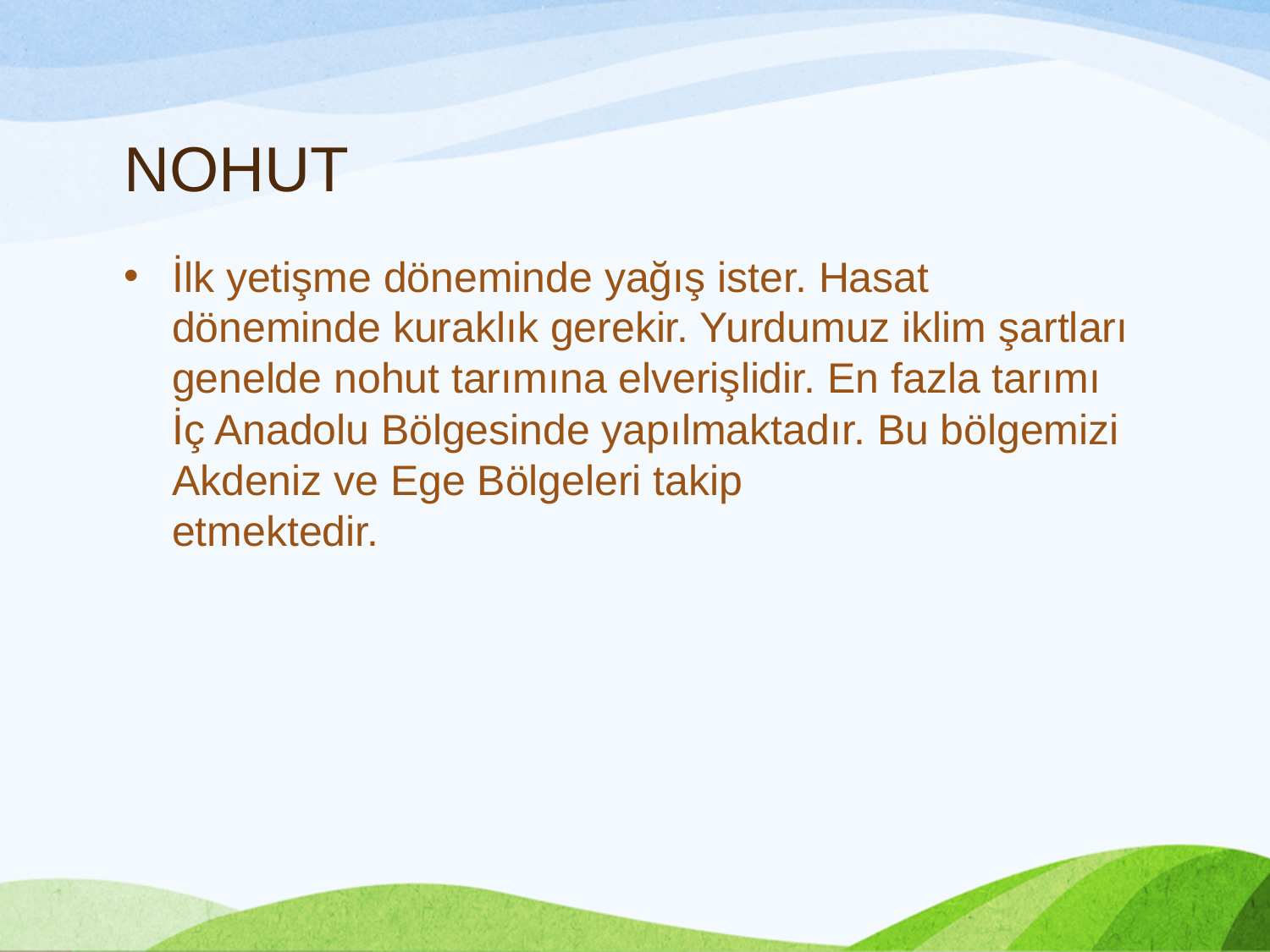

# NOHUT
İlk yetişme döneminde yağış ister. Hasat döneminde kuraklık gerekir. Yurdumuz iklim şartları  genelde nohut tarımına elverişlidir. En fazla tarımı İç Anadolu Bölgesinde yapılmaktadır. Bu bölgemizi Akdeniz ve Ege Bölgeleri takip 
etmektedir.